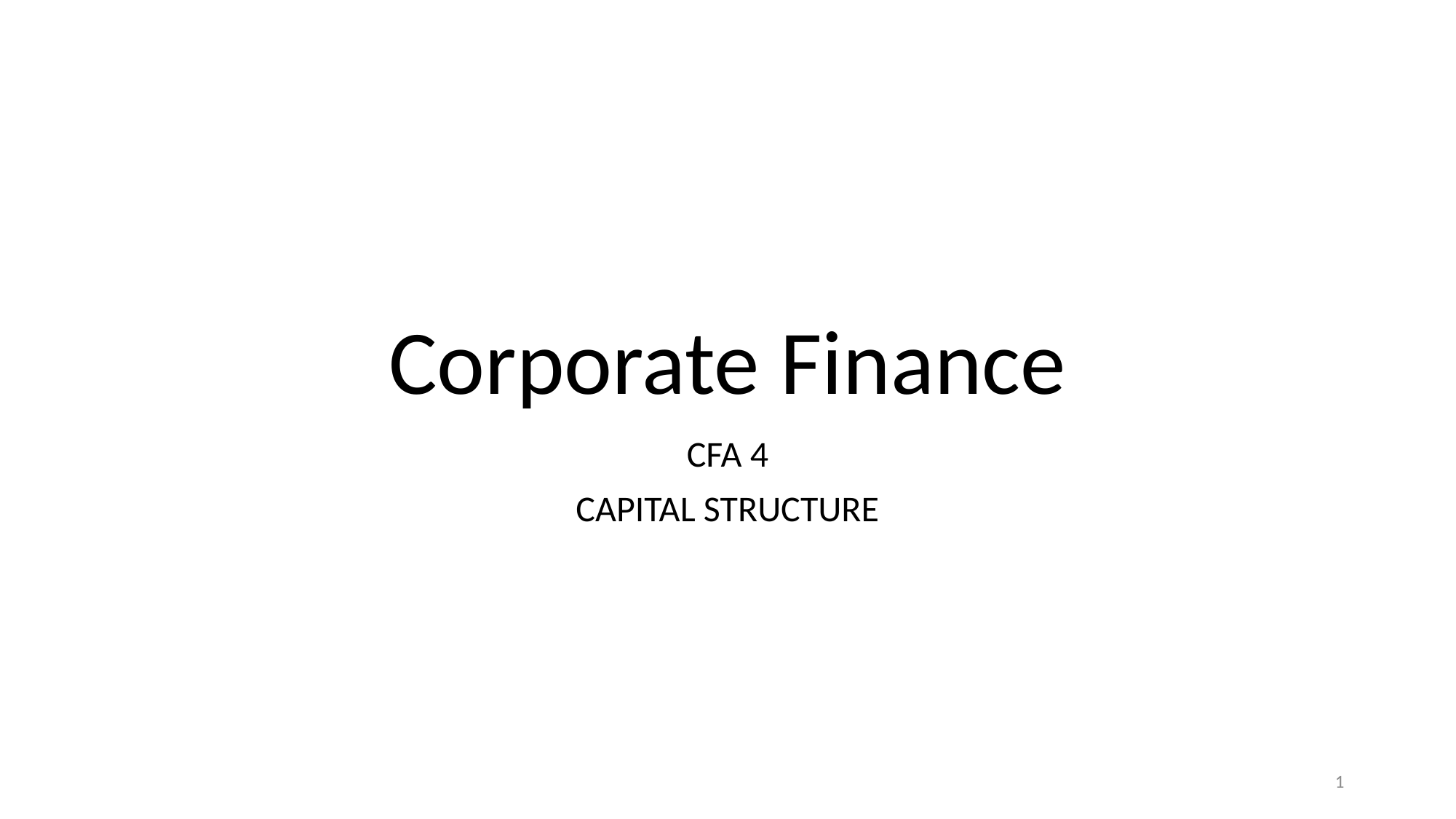

# Corporate Finance
CFA 4
CAPITAL STRUCTURE
1